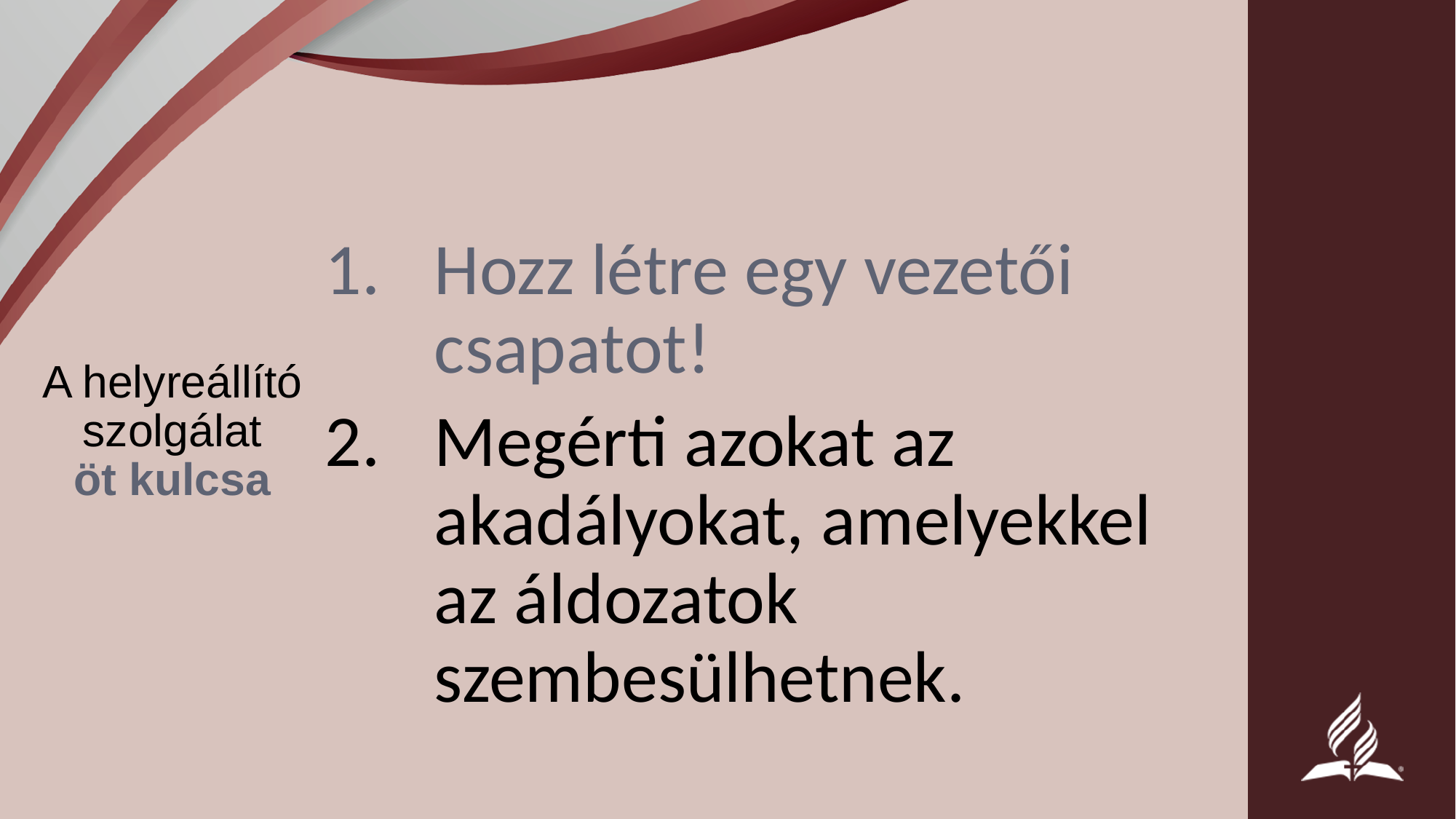

Hozz létre egy vezetői csapatot!
Megérti azokat az akadályokat, amelyekkel az áldozatok szembesülhetnek.
# A helyreállító szolgálat öt kulcsa